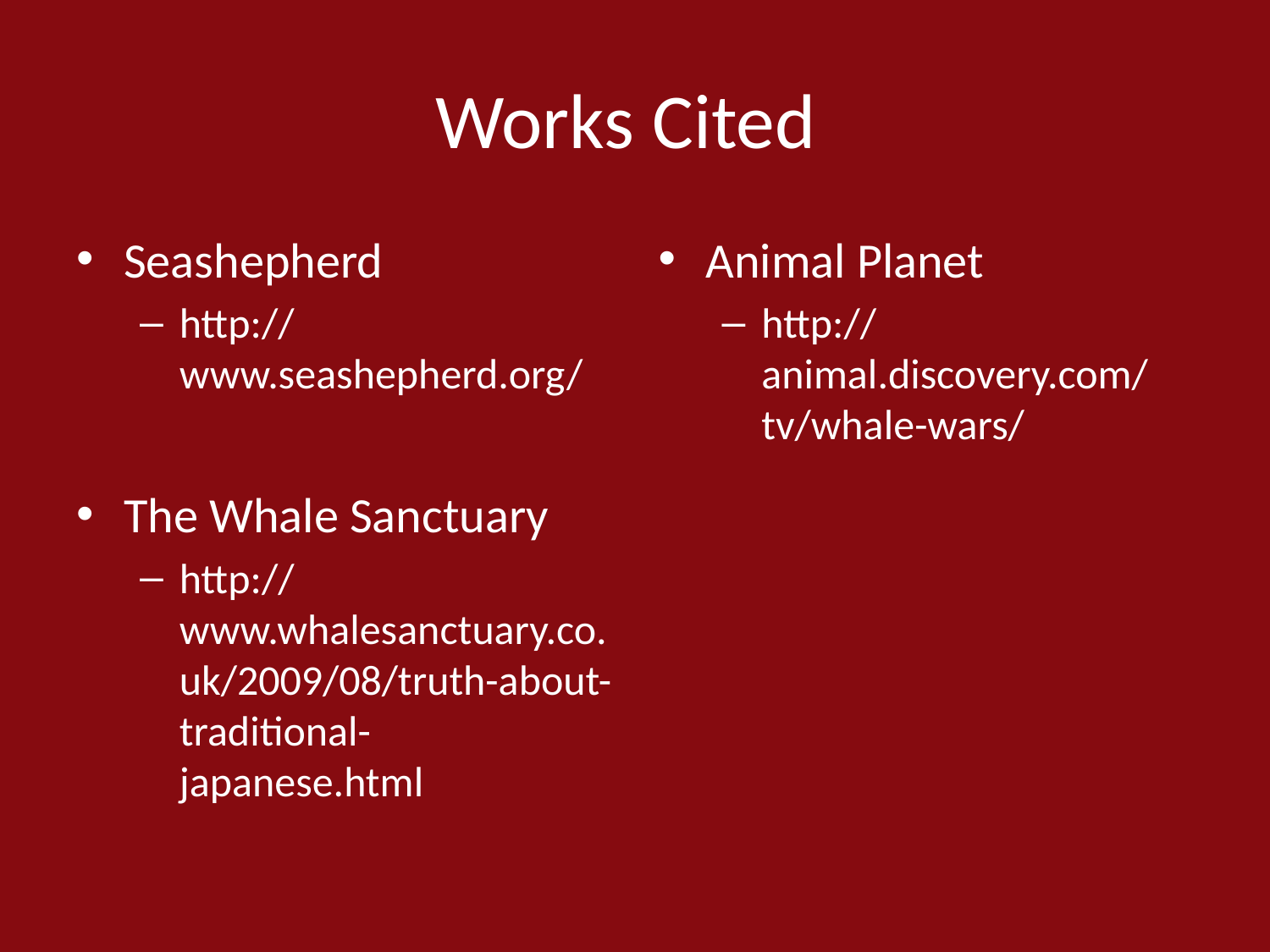

# Works Cited
Seashepherd
http://www.seashepherd.org/

The Whale Sanctuary
http://www.whalesanctuary.co.uk/2009/08/truth-about-traditional-japanese.html
Animal Planet
http://animal.discovery.com/tv/whale-wars/